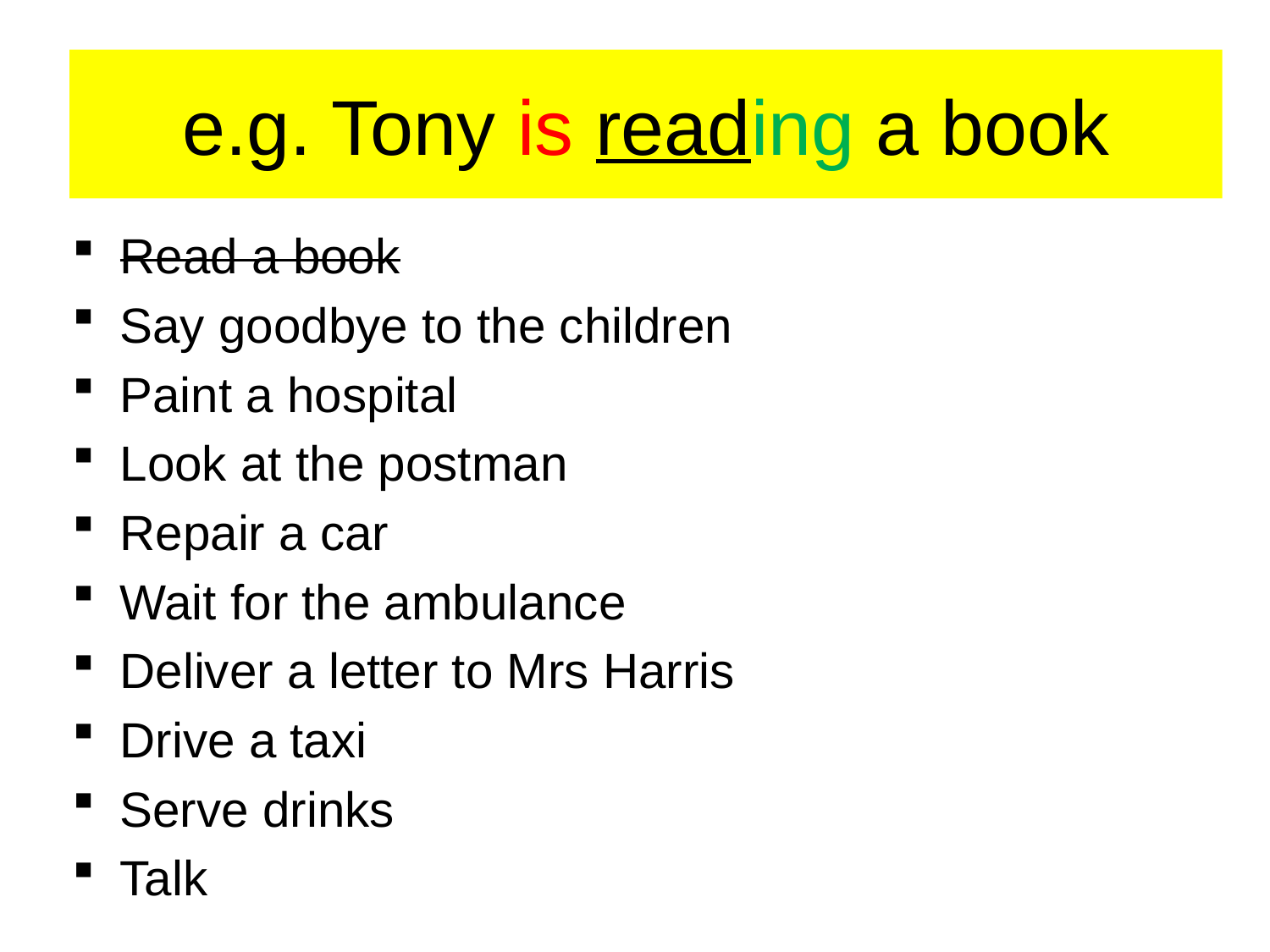

# e.g. Tony is reading a book
Read a book
Say goodbye to the children
Paint a hospital
Look at the postman
Repair a car
Wait for the ambulance
Deliver a letter to Mrs Harris
Drive a taxi
Serve drinks
Talk